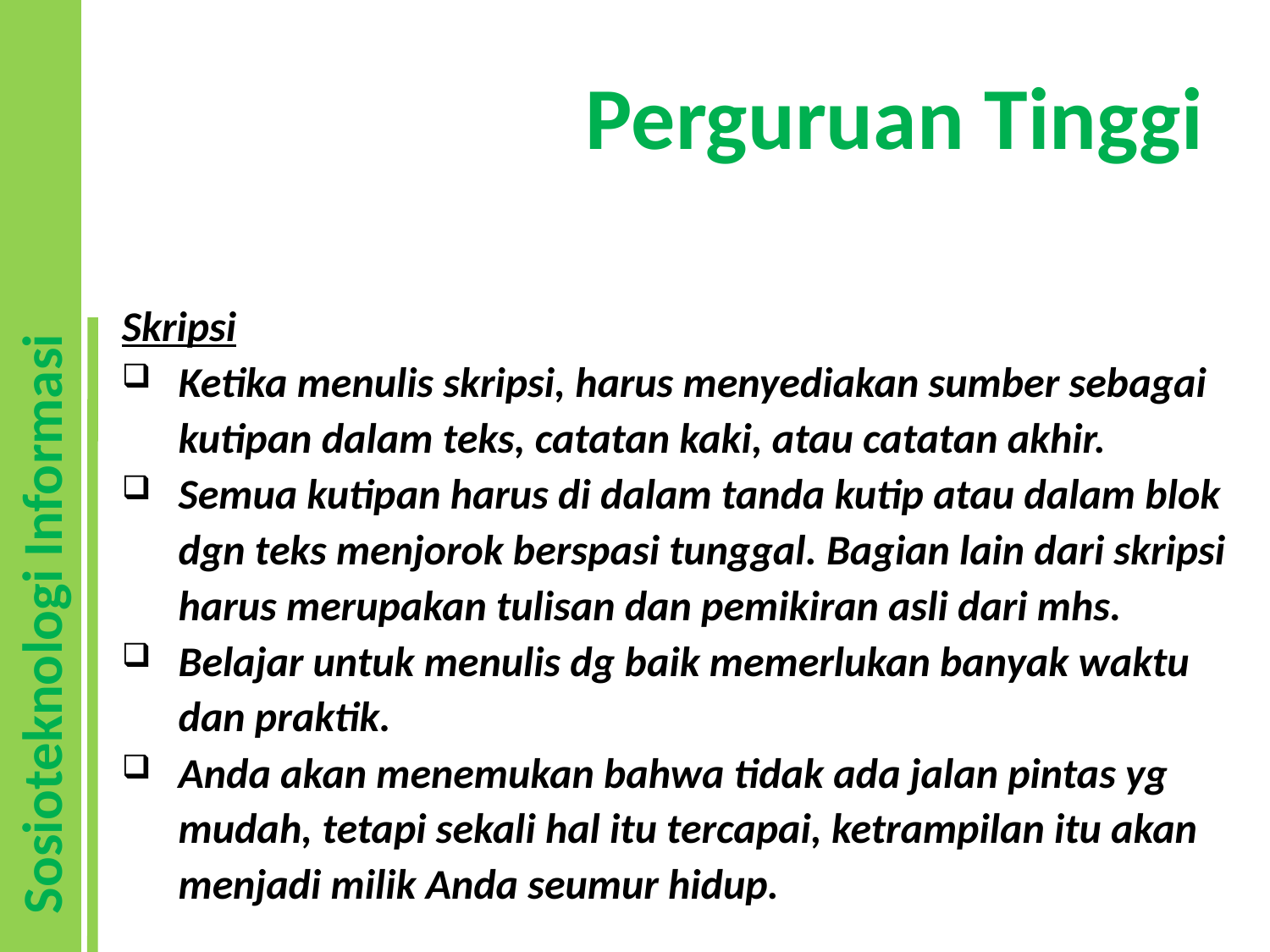

# Perguruan Tinggi
Skripsi
Ketika menulis skripsi, harus menyediakan sumber sebagai kutipan dalam teks, catatan kaki, atau catatan akhir.
Semua kutipan harus di dalam tanda kutip atau dalam blok dgn teks menjorok berspasi tunggal. Bagian lain dari skripsi harus merupakan tulisan dan pemikiran asli dari mhs.
Belajar untuk menulis dg baik memerlukan banyak waktu dan praktik.
Anda akan menemukan bahwa tidak ada jalan pintas yg mudah, tetapi sekali hal itu tercapai, ketrampilan itu akan menjadi milik Anda seumur hidup.